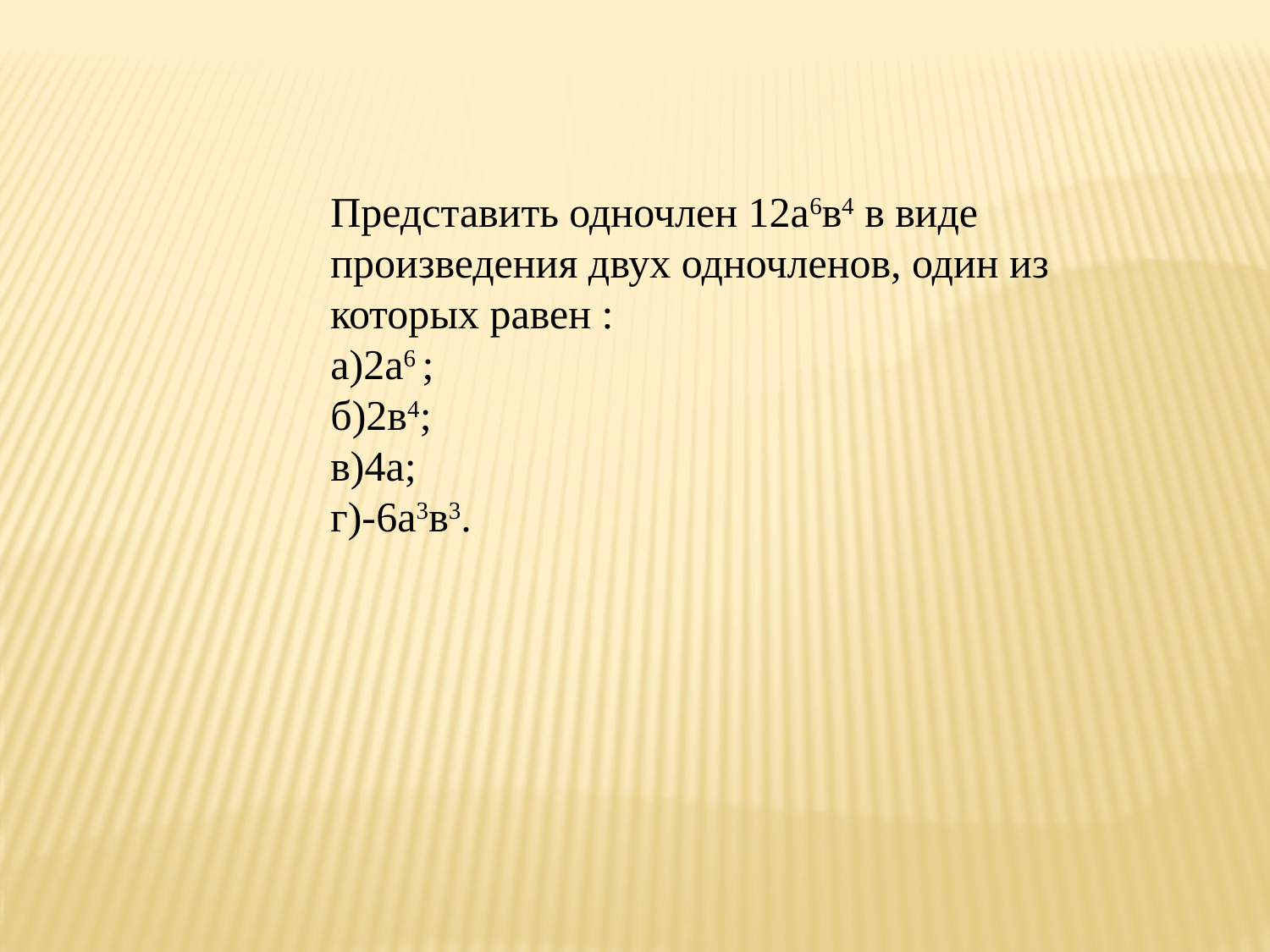

Представить одночлен 12а6в4 в виде произведения двух одночленов, один из которых равен :
а)2а6 ;
б)2в4;
в)4а;
г)-6а3в3.